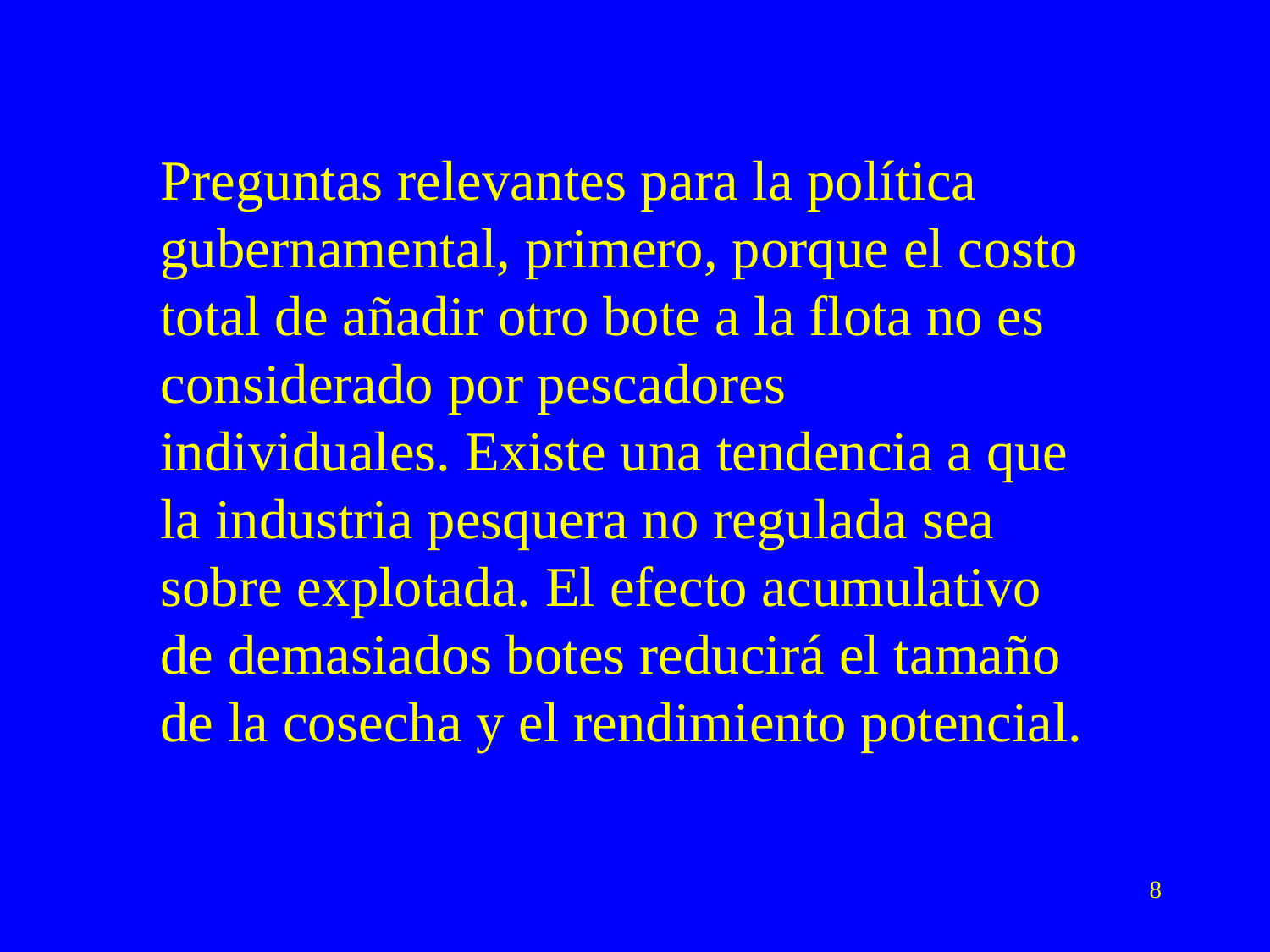

Preguntas relevantes para la política gubernamental, primero, porque el costo total de añadir otro bote a la flota no es considerado por pescadores individuales. Existe una tendencia a que la industria pesquera no regulada sea sobre explotada. El efecto acumulativo de demasiados botes reducirá el tamaño de la cosecha y el rendimiento potencial.
8